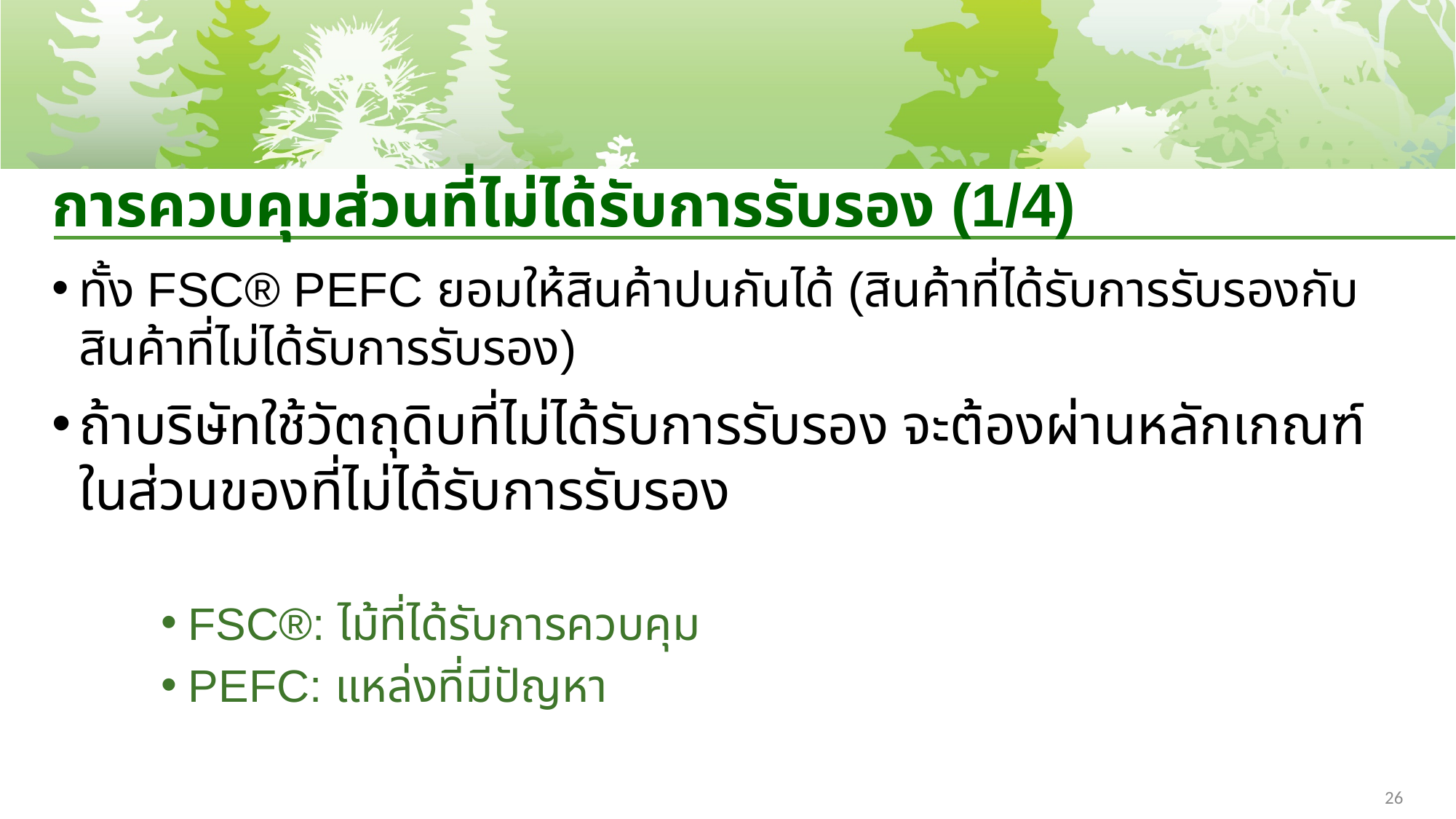

# การควบคุมส่วนที่ไม่ได้รับการรับรอง (1/4)
ทั้ง FSC® PEFC ยอมให้สินค้าปนกันได้ (สินค้าที่ได้รับการรับรองกับสินค้าที่ไม่ได้รับการรับรอง)
ถ้าบริษัทใช้วัตถุดิบที่ไม่ได้รับการรับรอง จะต้องผ่านหลักเกณฑ์ในส่วนของที่ไม่ได้รับการรับรอง

FSC®: ไม้ที่ได้รับการควบคุม
PEFC: แหล่งที่มีปัญหา
26